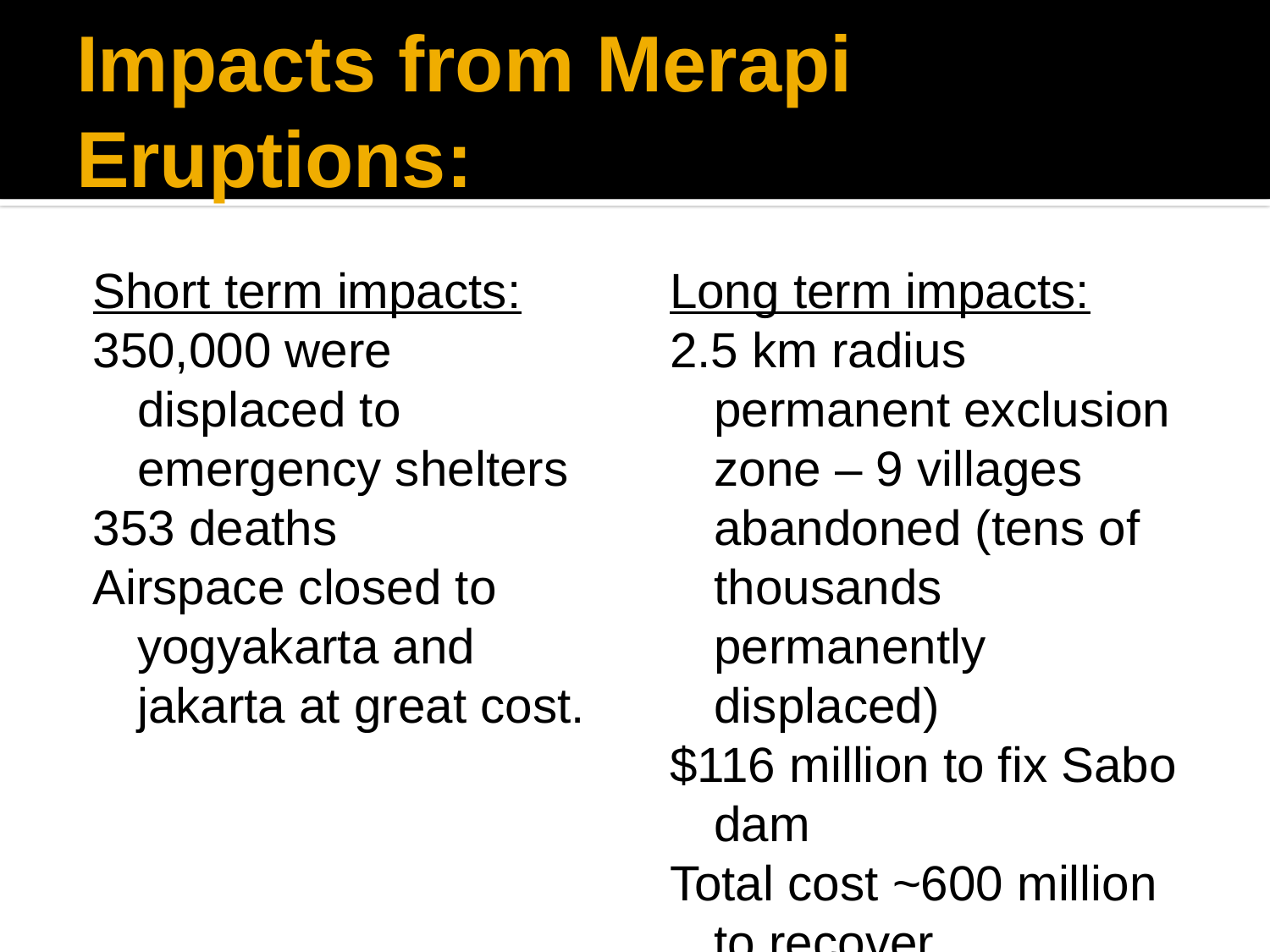

# Impacts from Merapi Eruptions:
Short term impacts:
350,000 were displaced to emergency shelters
353 deaths
Airspace closed to yogyakarta and jakarta at great cost.

Long term impacts:
2.5 km radius permanent exclusion zone – 9 villages abandoned (tens of thousands permanently displaced)
$116 million to fix Sabo dam
Total cost ~600 million to recover